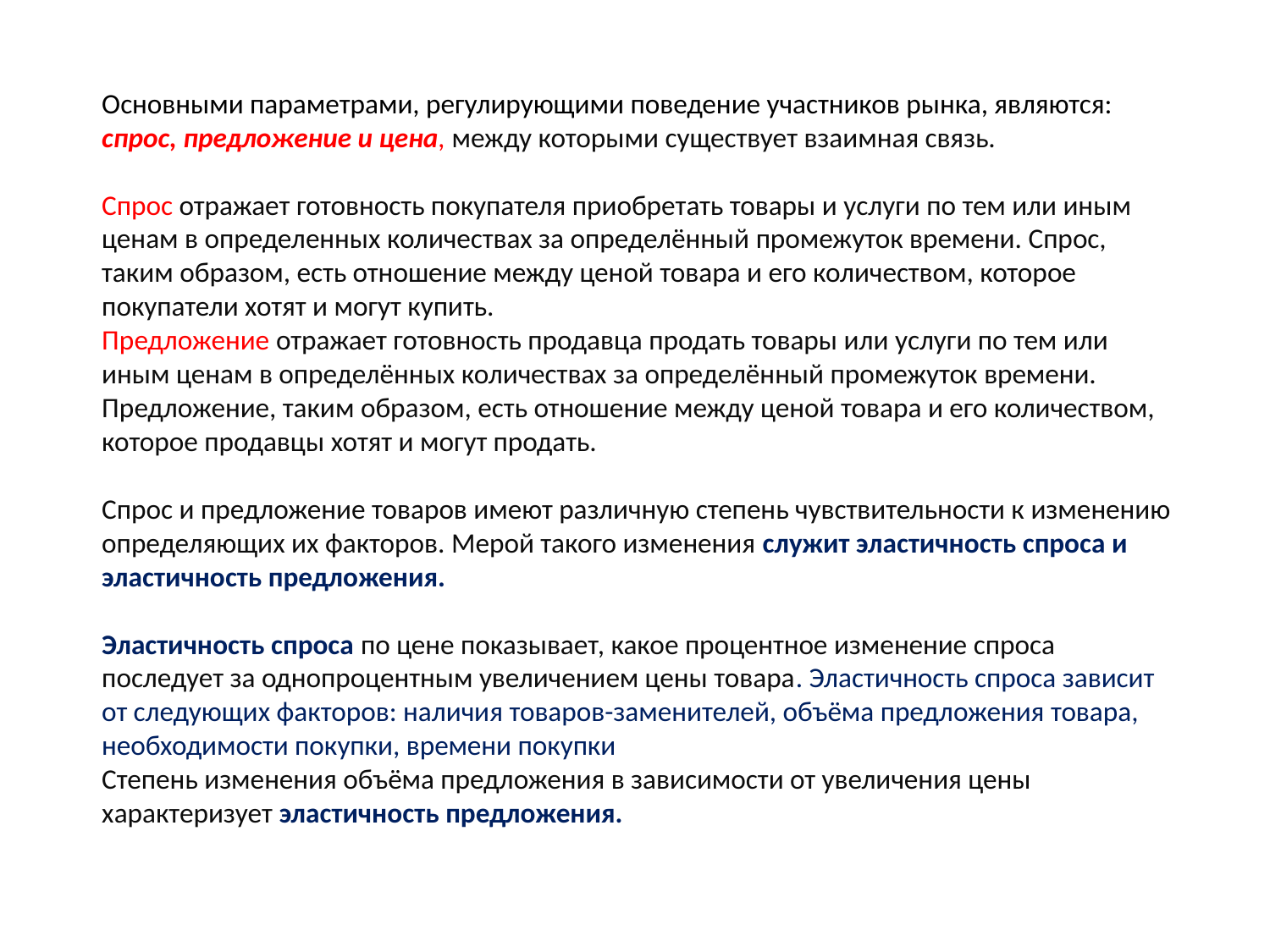

Основными параметрами, регулирующими поведение участников рынка, являются: спрос, предложение и цена, между которыми существует взаимная связь.

Спрос отражает готовность покупателя приобретать товары и услуги по тем или иным ценам в определенных количествах за определённый промежуток времени. Спрос, таким образом, есть отношение между ценой товара и его количеством, которое покупатели хотят и могут купить.
Предложение отражает готовность продавца продать товары или услуги по тем или иным ценам в определённых количествах за определённый промежуток времени. Предложение, таким образом, есть отношение между ценой товара и его количеством, которое продавцы хотят и могут продать.

Спрос и предложение товаров имеют различную степень чувствительности к изменению определяющих их факторов. Мерой такого изменения служит эластичность спроса и эластичность предложения.

Эластичность спроса по цене показывает, какое процентное изменение спроса последует за однопроцентным увеличением цены товара. Эластичность спроса зависит от следующих факторов: наличия товаров-заменителей, объёма предложения товара, необходимости покупки, времени покупки
Степень изменения объёма предложения в зависимости от увеличения цены характеризует эластичность предложения.